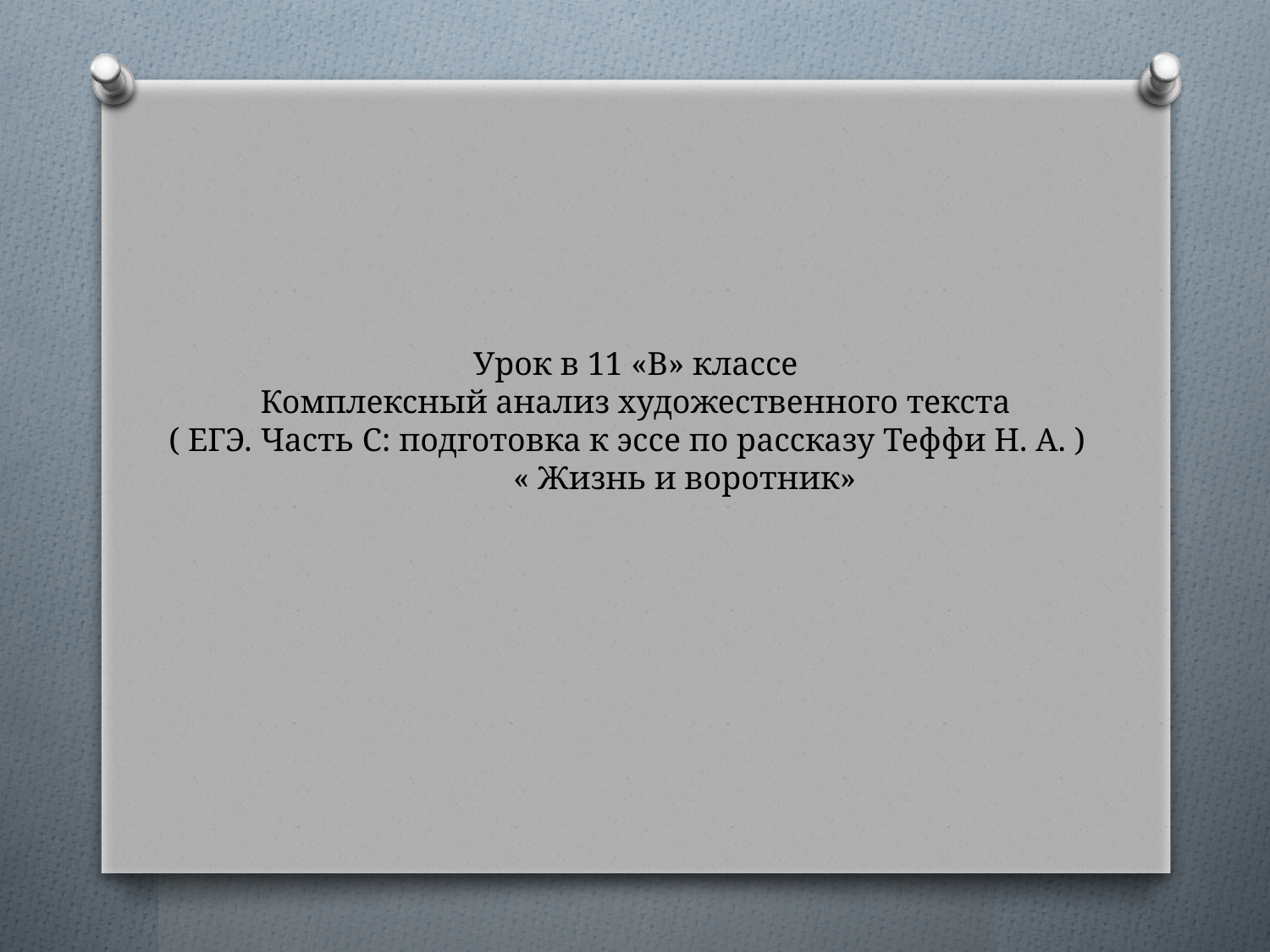

# Урок в 11 «В» классе Комплексный анализ художественного текста ( ЕГЭ. Часть С: подготовка к эссе по рассказу Теффи Н. А. )               « Жизнь и воротник»